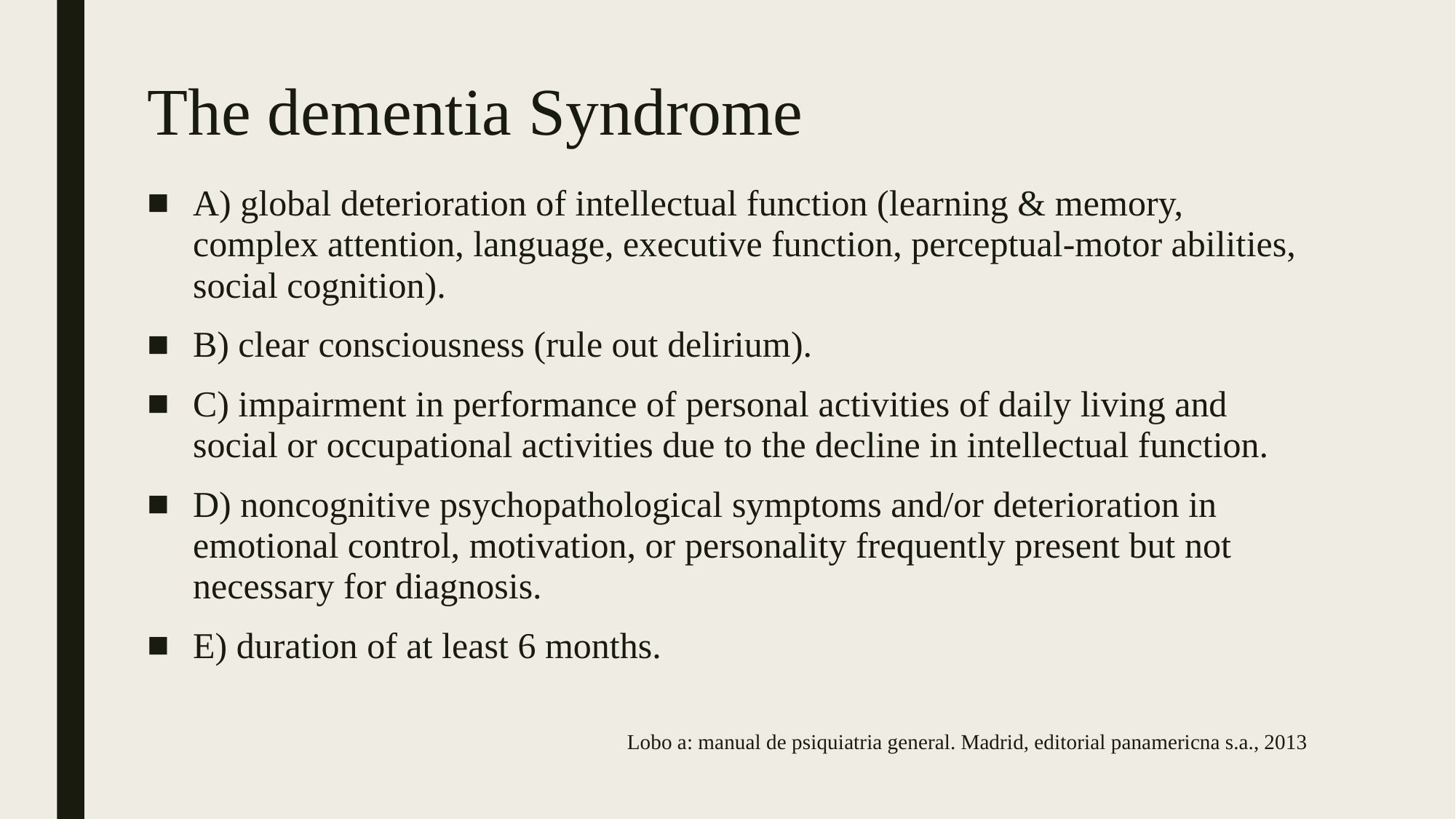

# The dementia Syndrome
A) global deterioration of intellectual function (learning & memory, complex attention, language, executive function, perceptual-motor abilities, social cognition).
B) clear consciousness (rule out delirium).
C) impairment in performance of personal activities of daily living and social or occupational activities due to the decline in intellectual function.
D) noncognitive psychopathological symptoms and/or deterioration in emotional control, motivation, or personality frequently present but not necessary for diagnosis.
E) duration of at least 6 months.

Lobo a: manual de psiquiatria general. Madrid, editorial panamericna s.a., 2013